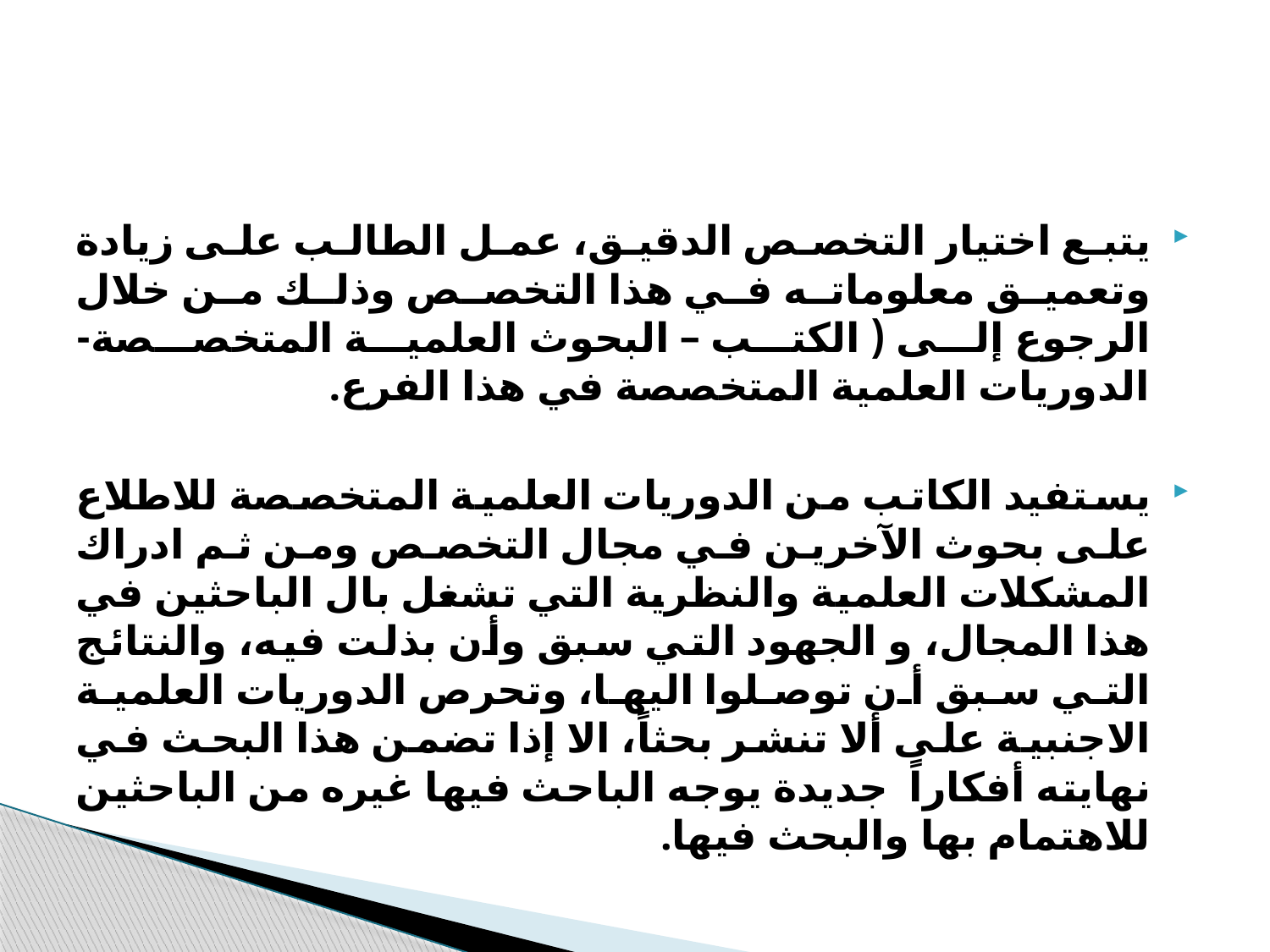

#
يتبع اختيار التخصص الدقيق، عمل الطالب على زيادة وتعميق معلوماته في هذا التخصص وذلك من خلال الرجوع إلى ( الكتب – البحوث العلمية المتخصصة- الدوريات العلمية المتخصصة في هذا الفرع.

يستفيد الكاتب من الدوريات العلمية المتخصصة للاطلاع على بحوث الآخرين في مجال التخصص ومن ثم ادراك المشكلات العلمية والنظرية التي تشغل بال الباحثين في هذا المجال، و الجهود التي سبق وأن بذلت فيه، والنتائج التي سبق أن توصلوا اليها، وتحرص الدوريات العلمية الاجنبية على ألا تنشر بحثاً، الا إذا تضمن هذا البحث في نهايته أفكاراً  جديدة يوجه الباحث فيها غيره من الباحثين للاهتمام بها والبحث فيها.